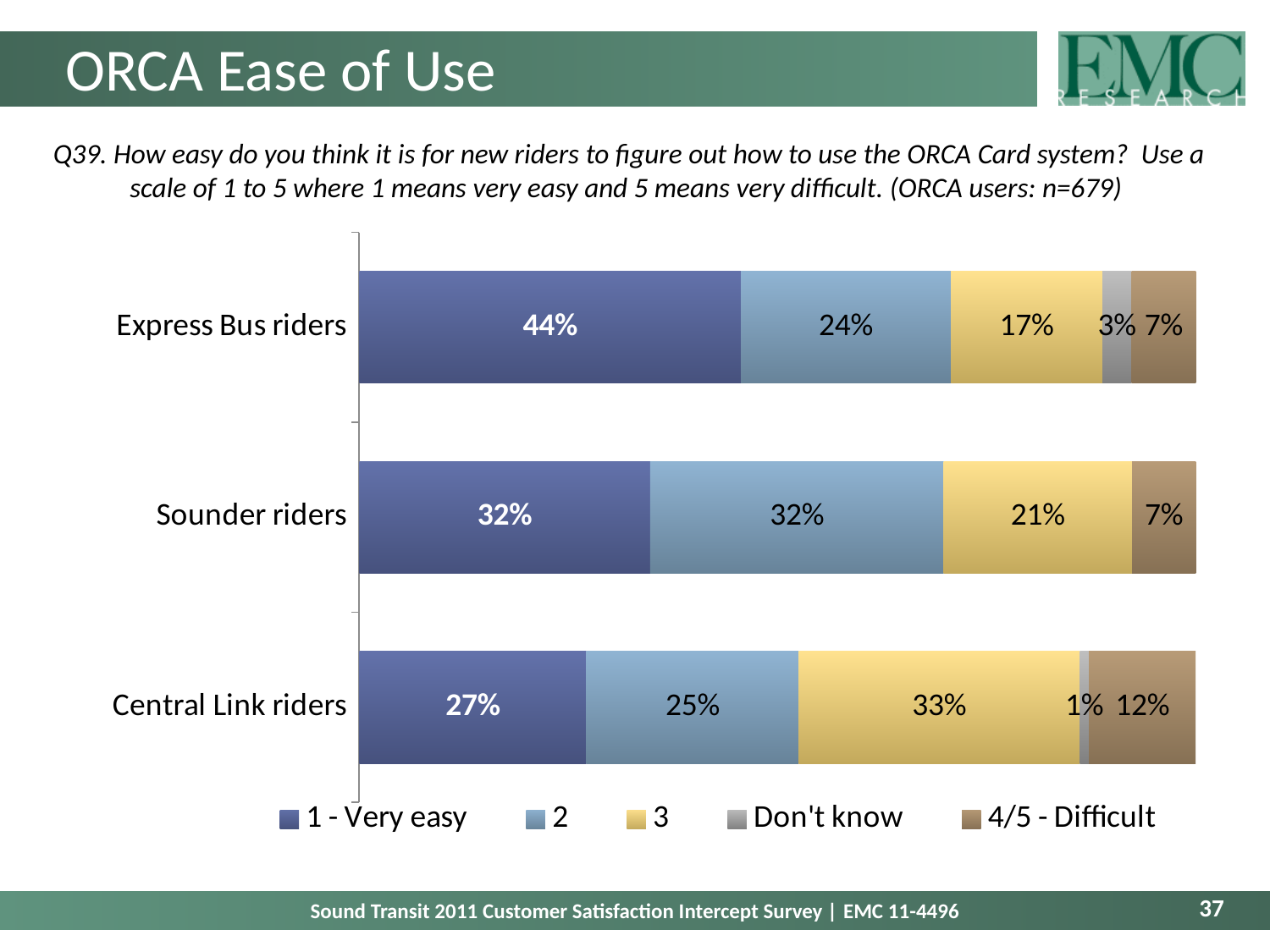

# ORCA Ease of Use
Q39. How easy do you think it is for new riders to figure out how to use the ORCA Card system?  Use a scale of 1 to 5 where 1 means very easy and 5 means very difficult. (ORCA users: n=679)

### Chart

| Category | 1 - Very easy | 2 | 3 | Don't know | 4/5 - Difficult |
|---|---|---|---|---|---|
| Express Bus riders | 0.43812709030100344 | 0.24080267558528437 | 0.17391304347826098 | 0.03344481605351177 | 0.0735785953177259 |
| Sounder riders | 0.31954847588265506 | 0.3223442247480452 | 0.20675853764626229 | 0.0 | 0.06978572852931972 |
| Central Link riders | 0.2654597413310545 | 0.24804721641182728 | 0.3283563621365222 | 0.010659046047785978 | 0.12473558612968777 |